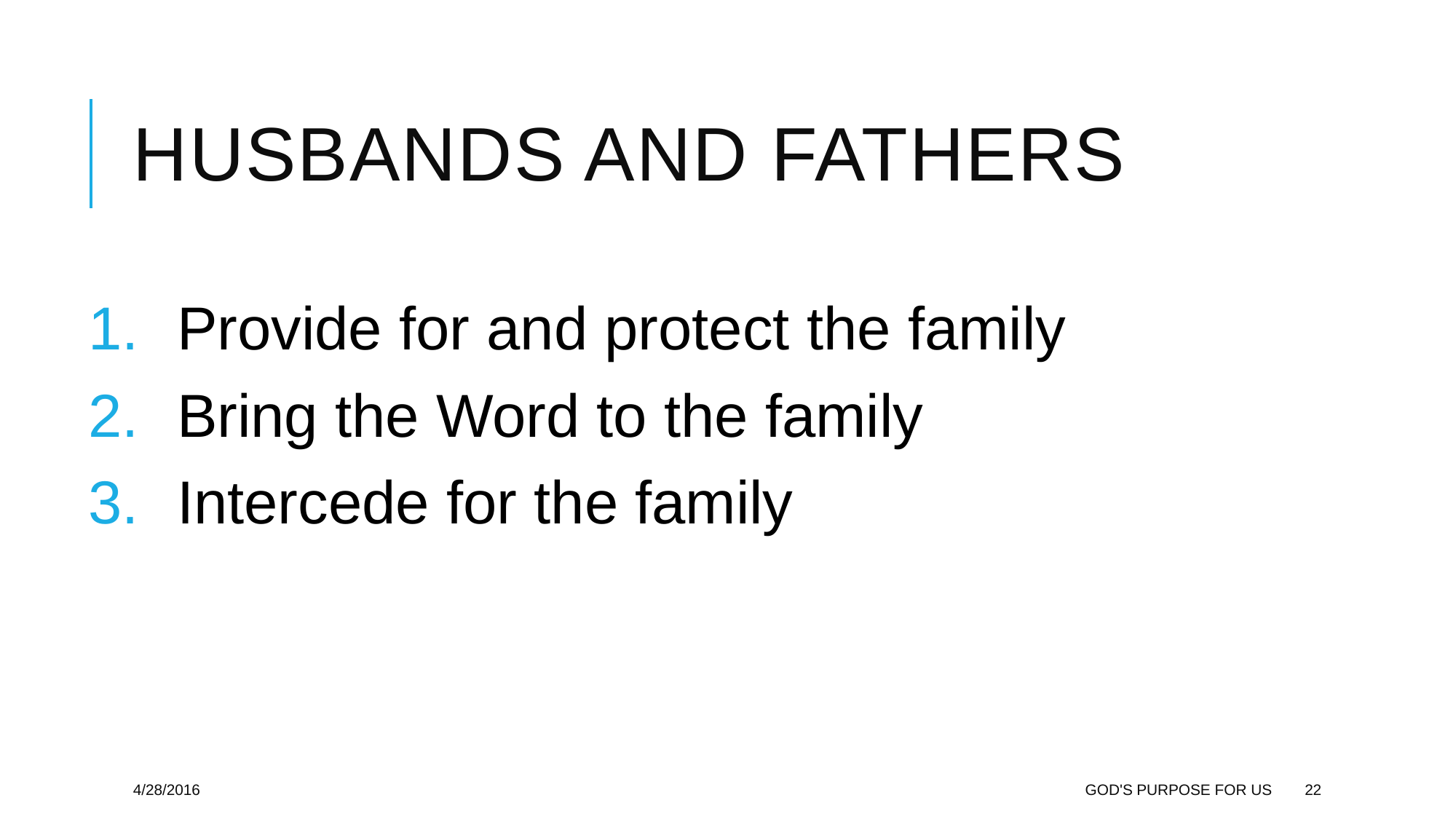

# Husbands and fathers
Provide for and protect the family
Bring the Word to the family
Intercede for the family
4/28/2016
God's Purpose for US
22